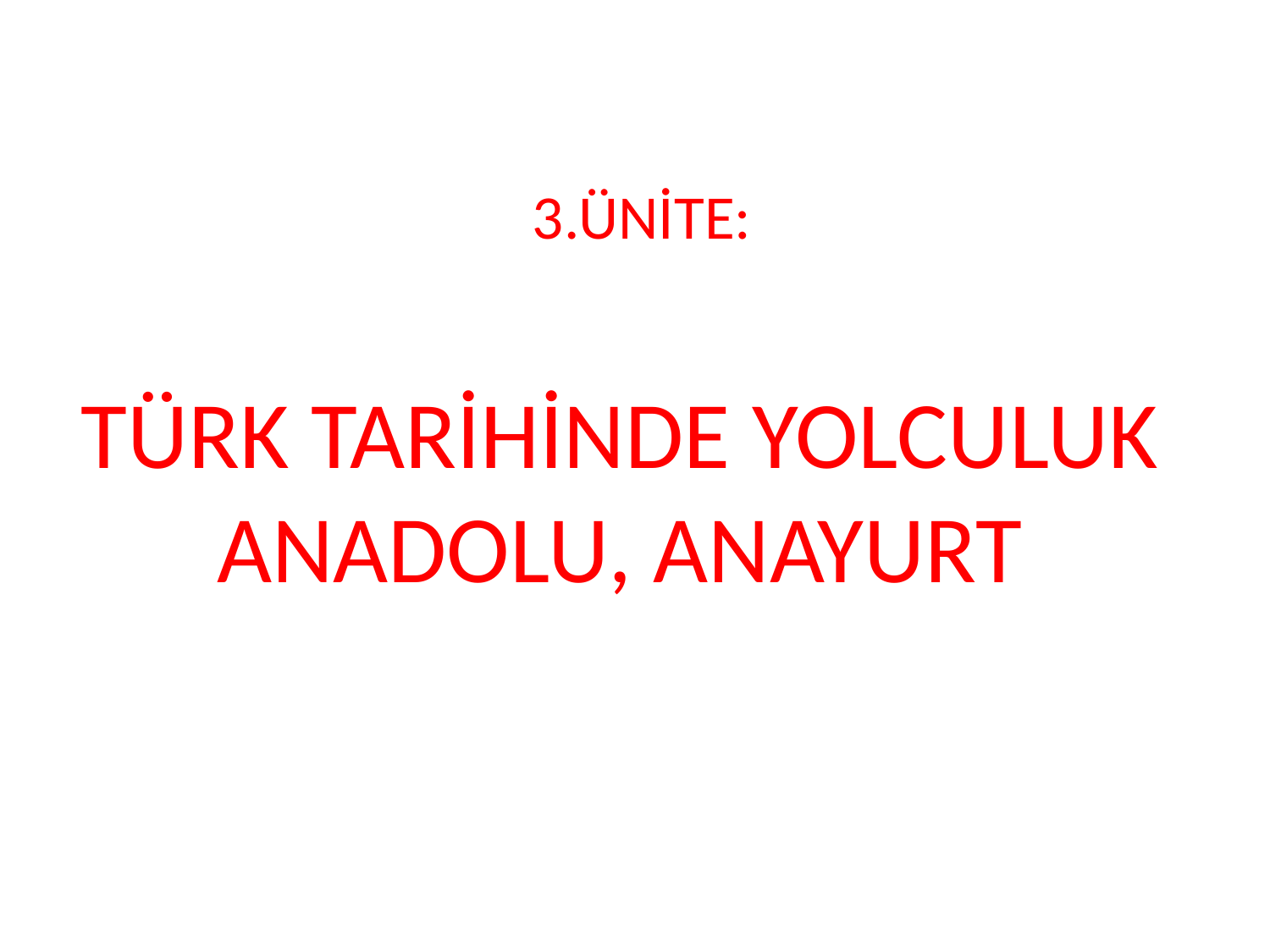

# 3.ÜNİTE:
TÜRK TARİHİNDE YOLCULUK
ANADOLU, ANAYURT